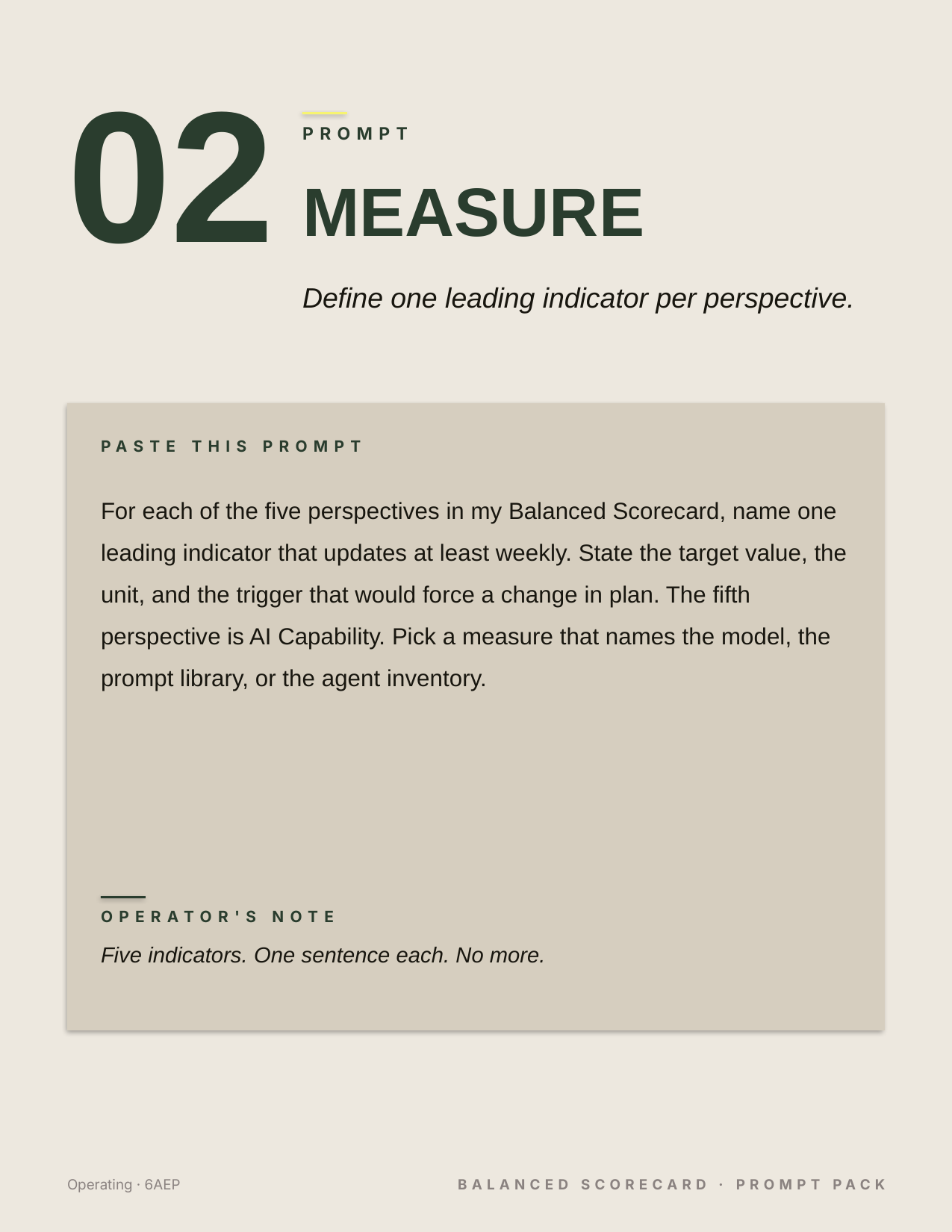

02

PROMPT
MEASURE
Define one leading indicator per perspective.

PASTE THIS PROMPT
For each of the five perspectives in my Balanced Scorecard, name one leading indicator that updates at least weekly. State the target value, the unit, and the trigger that would force a change in plan. The fifth perspective is AI Capability. Pick a measure that names the model, the prompt library, or the agent inventory.

OPERATOR'S NOTE
Five indicators. One sentence each. No more.
Operating · 6AEP
BALANCED SCORECARD · PROMPT PACK